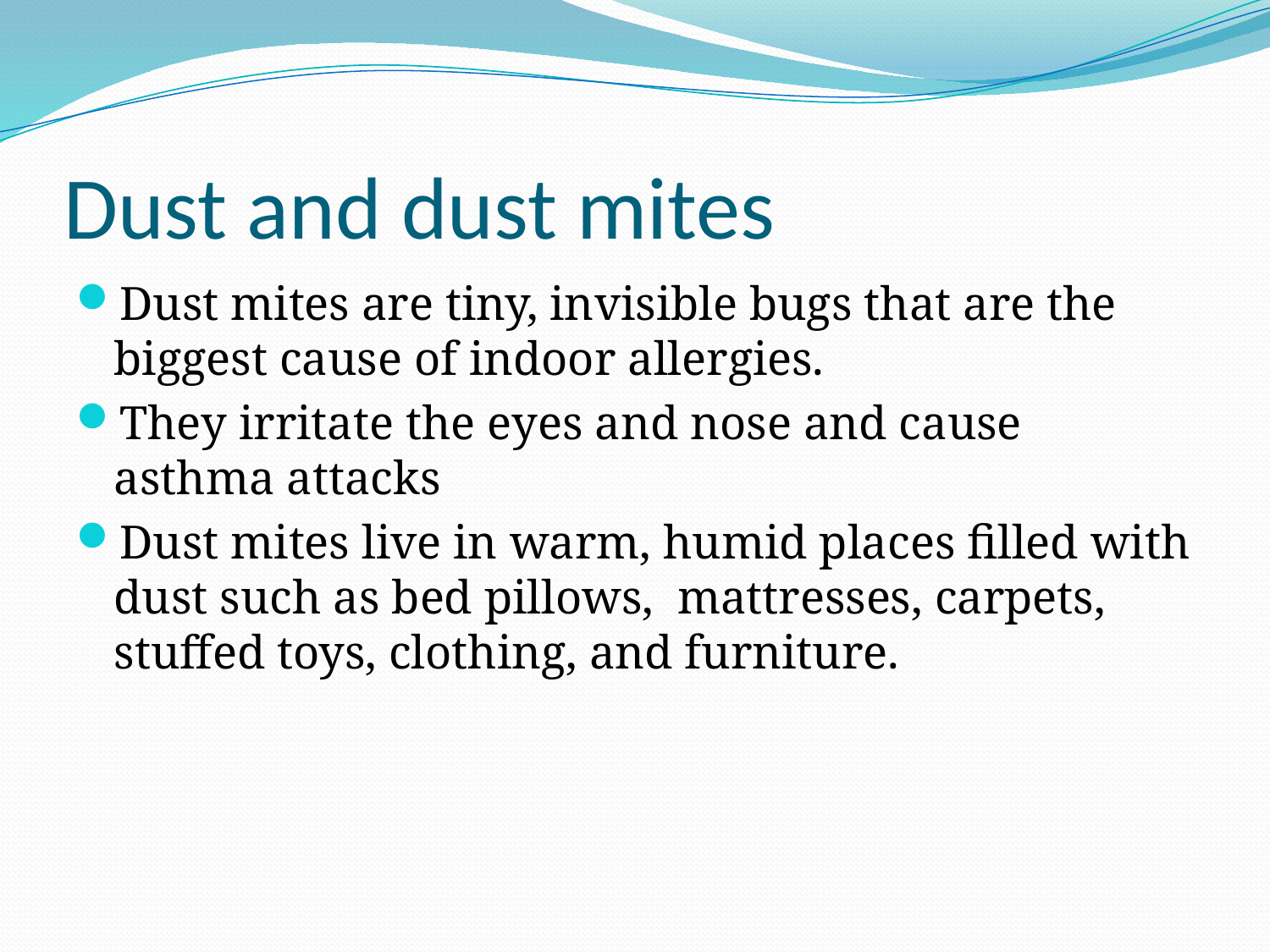

# Dust and dust mites
Dust mites are tiny, invisible bugs that are the biggest cause of indoor allergies.
They irritate the eyes and nose and cause asthma attacks
Dust mites live in warm, humid places filled with dust such as bed pillows,  mattresses, carpets, stuffed toys, clothing, and furniture.